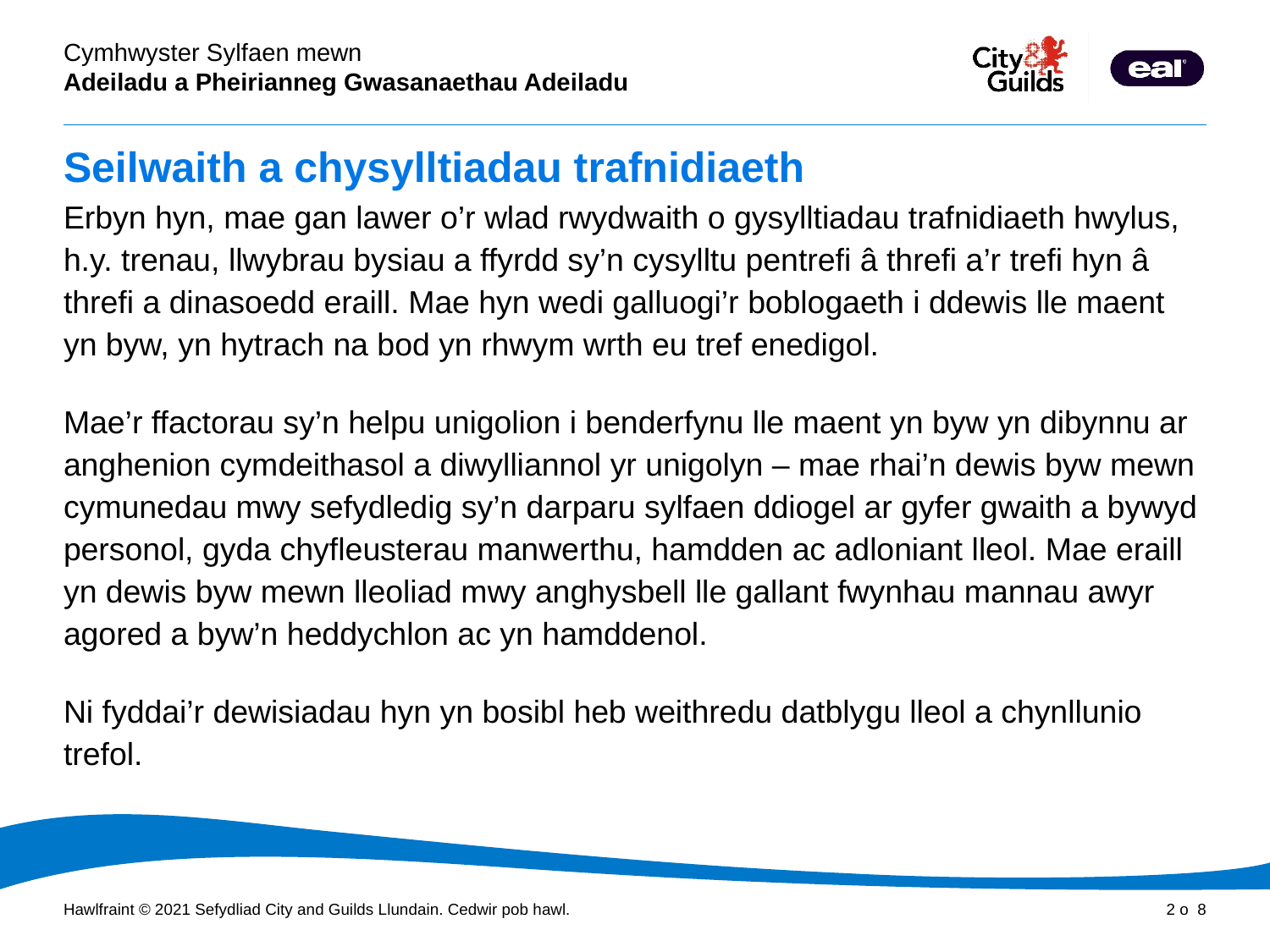

# Seilwaith a chysylltiadau trafnidiaeth
Erbyn hyn, mae gan lawer o’r wlad rwydwaith o gysylltiadau trafnidiaeth hwylus, h.y. trenau, llwybrau bysiau a ffyrdd sy’n cysylltu pentrefi â threfi a’r trefi hyn â threfi a dinasoedd eraill. Mae hyn wedi galluogi’r boblogaeth i ddewis lle maent yn byw, yn hytrach na bod yn rhwym wrth eu tref enedigol.
Mae’r ffactorau sy’n helpu unigolion i benderfynu lle maent yn byw yn dibynnu ar anghenion cymdeithasol a diwylliannol yr unigolyn – mae rhai’n dewis byw mewn cymunedau mwy sefydledig sy’n darparu sylfaen ddiogel ar gyfer gwaith a bywyd personol, gyda chyfleusterau manwerthu, hamdden ac adloniant lleol. Mae eraill yn dewis byw mewn lleoliad mwy anghysbell lle gallant fwynhau mannau awyr agored a byw’n heddychlon ac yn hamddenol.
Ni fyddai’r dewisiadau hyn yn bosibl heb weithredu datblygu lleol a chynllunio trefol.